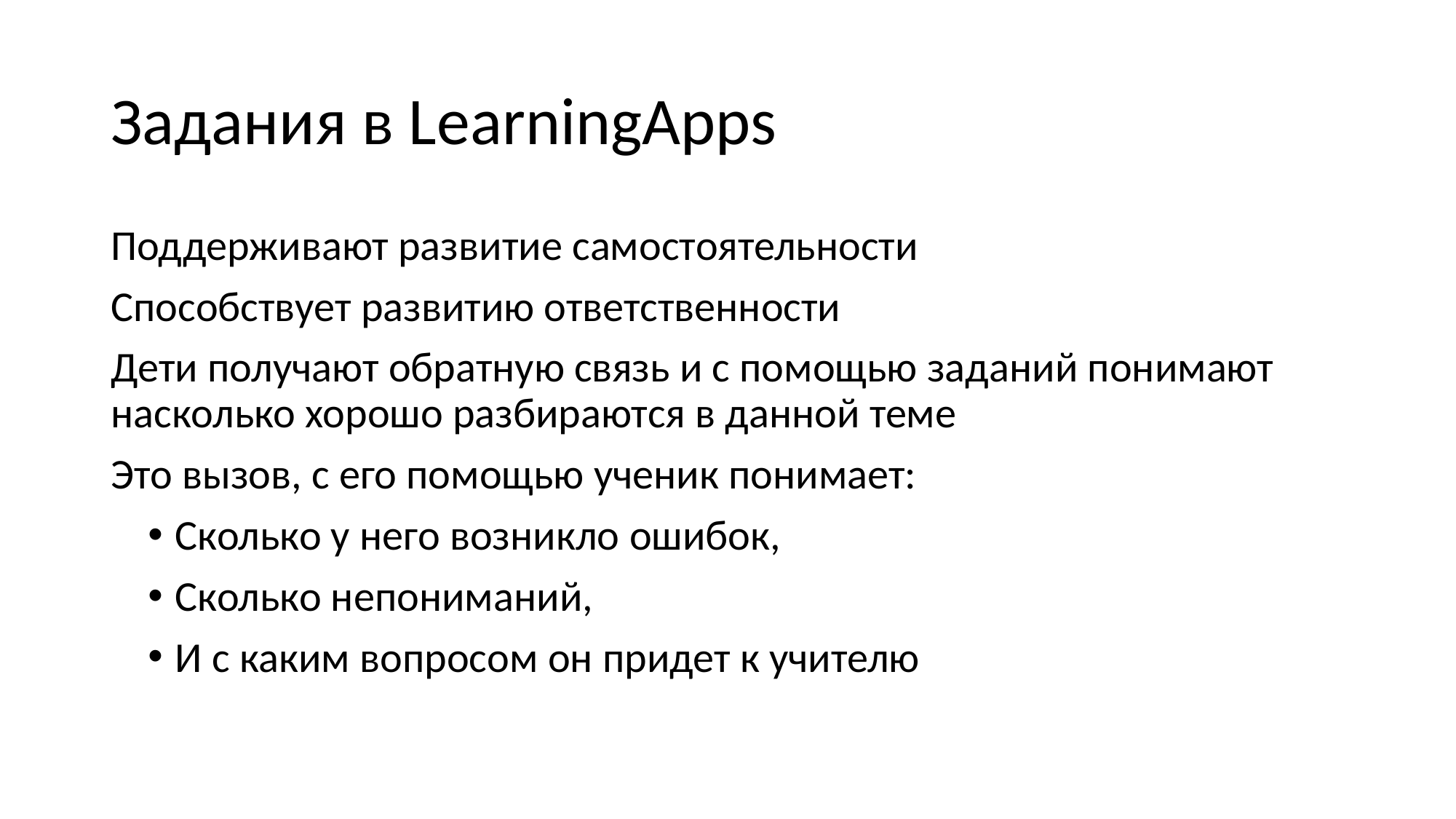

# Задания в LearningApps
Поддерживают развитие самостоятельности
Способствует развитию ответственности
Дети получают обратную связь и с помощью заданий понимают насколько хорошо разбираются в данной теме
Это вызов, с его помощью ученик понимает:
Сколько у него возникло ошибок,
Сколько непониманий,
И с каким вопросом он придет к учителю